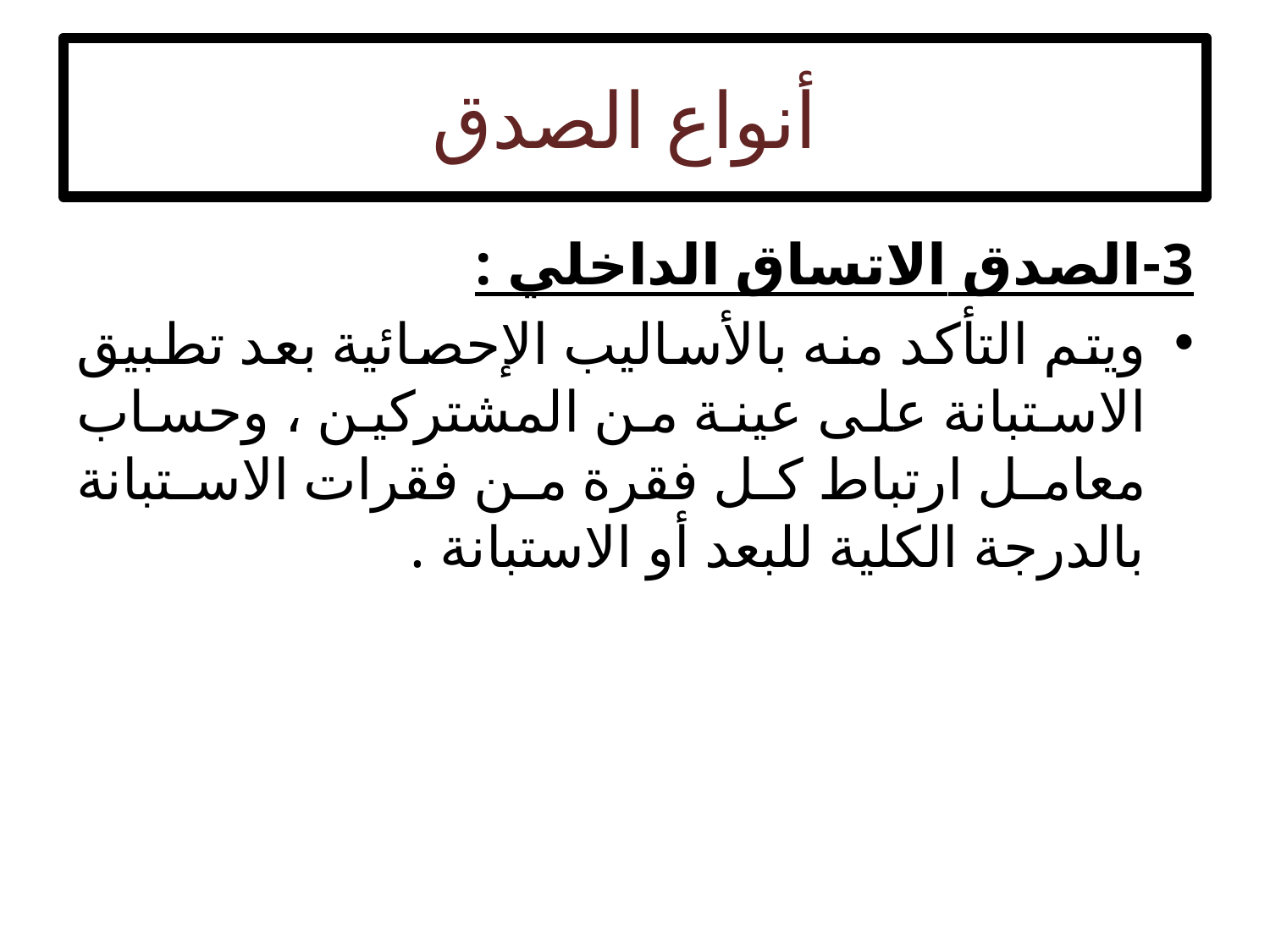

# أنواع الصدق
3-الصدق الاتساق الداخلي :
ويتم التأكد منه بالأساليب الإحصائية بعد تطبيق الاستبانة على عينة من المشتركين ، وحساب معامل ارتباط كل فقرة من فقرات الاستبانة بالدرجة الكلية للبعد أو الاستبانة .